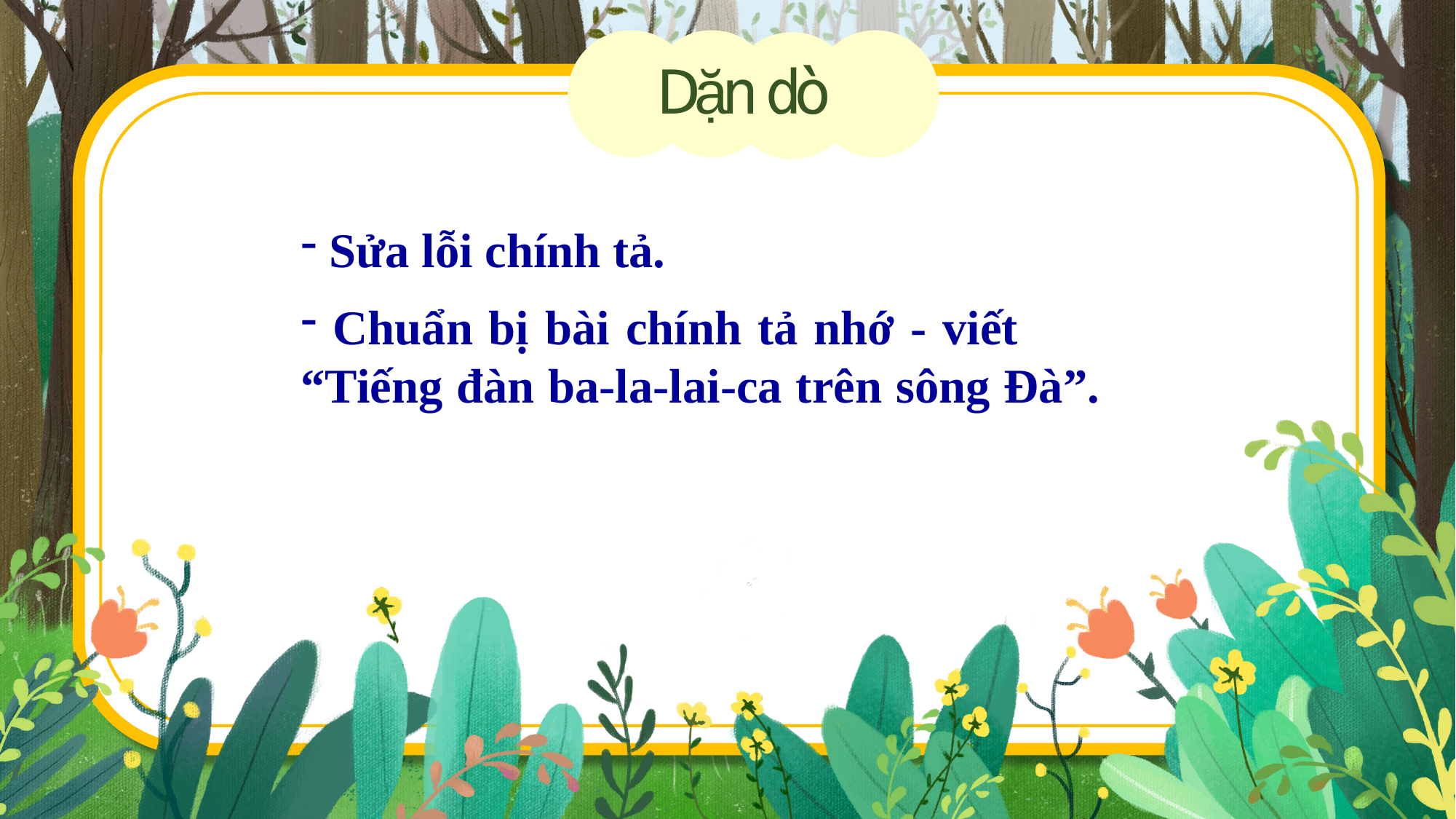

Dặn dò
 Sửa lỗi chính tả.
 Chuẩn bị bài chính tả nhớ - viết       “Tiếng đàn ba-la-lai-ca trên sông Đà”.